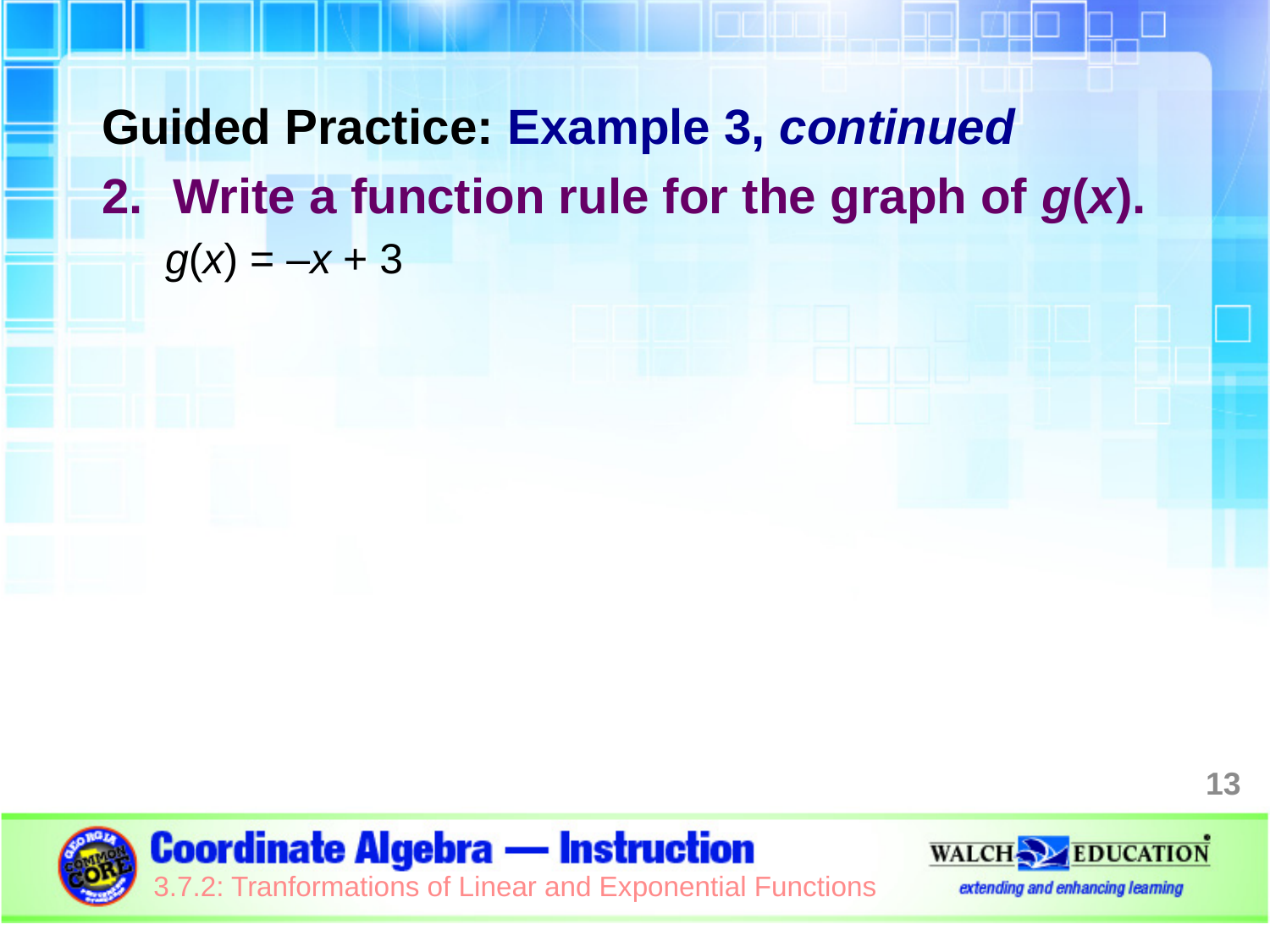

Guided Practice: Example 3, continued
Write a function rule for the graph of g(x).
g(x) = –x + 3

13
3.7.2: Tranformations of Linear and Exponential Functions